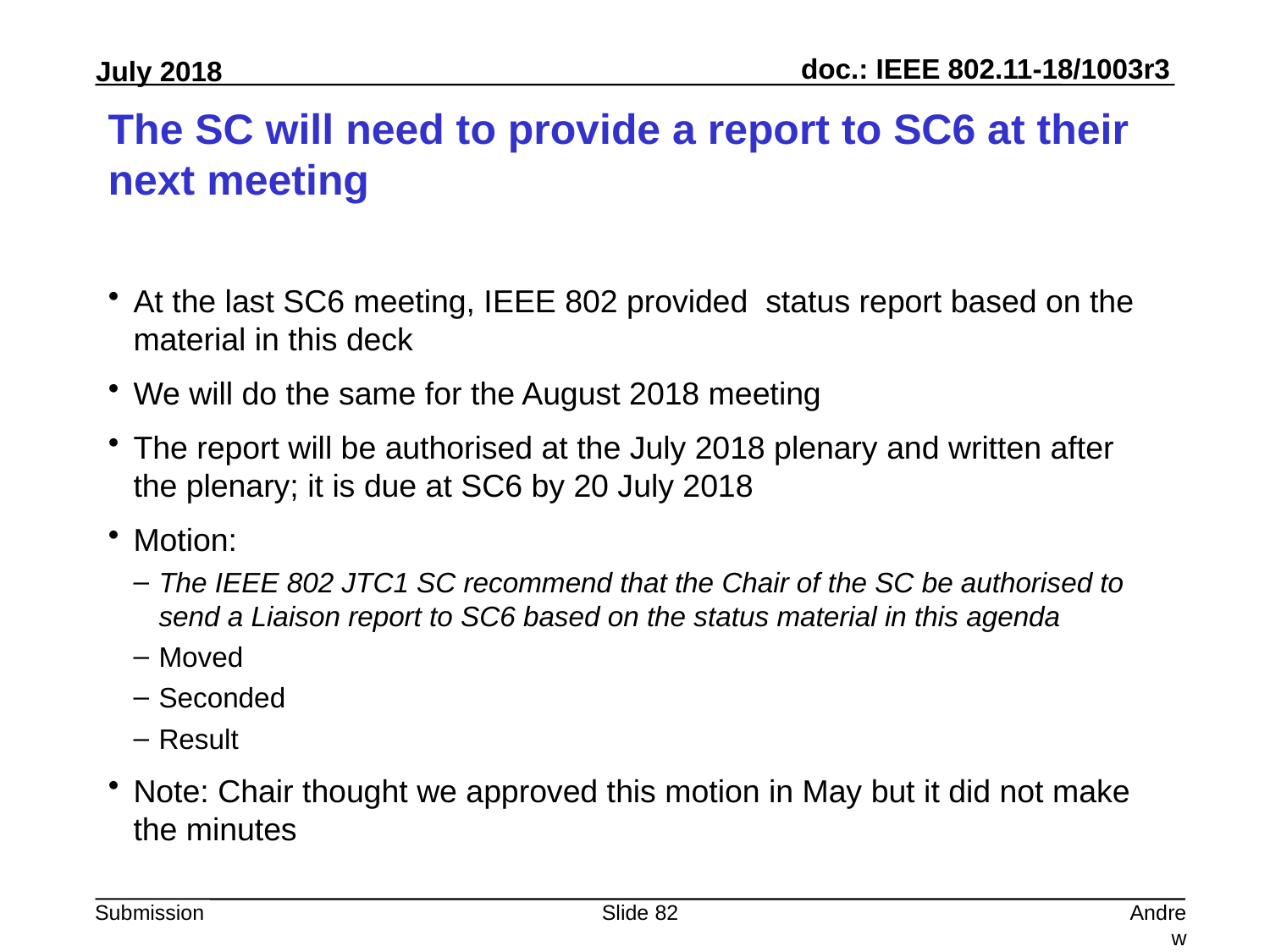

# The SC will need to provide a report to SC6 at their next meeting
At the last SC6 meeting, IEEE 802 provided  status report based on the material in this deck
We will do the same for the August 2018 meeting
The report will be authorised at the July 2018 plenary and written after the plenary; it is due at SC6 by 20 July 2018
Motion:
The IEEE 802 JTC1 SC recommend that the Chair of the SC be authorised to send a Liaison report to SC6 based on the status material in this agenda
Moved
Seconded
Result
Note: Chair thought we approved this motion in May but it did not make the minutes
Slide 82
Andrew Myles, Cisco